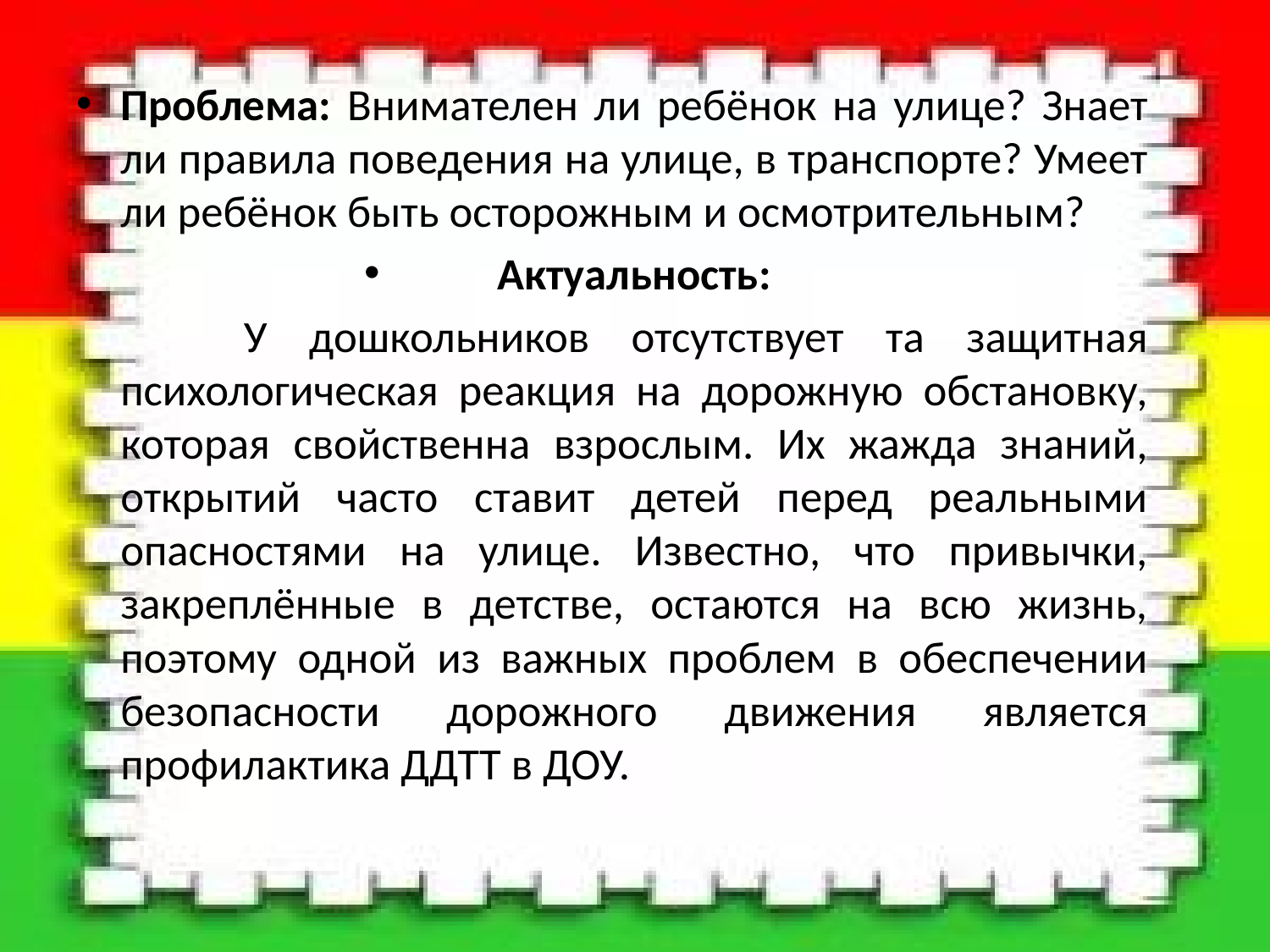

#
Проблема: Внимателен ли ребёнок на улице? Знает ли правила поведения на улице, в транспорте? Умеет ли ребёнок быть осторожным и осмотрительным?
Актуальность:
    У дошкольников отсутствует та защитная психологическая реакция на дорожную обстановку, которая свойственна взрослым. Их жажда знаний, открытий часто ставит детей перед реальными опасностями на улице. Известно, что привычки, закреплённые в детстве, остаются на всю жизнь, поэтому одной из важных проблем в обеспечении безопасности дорожного движения является профилактика ДДТТ в ДОУ.